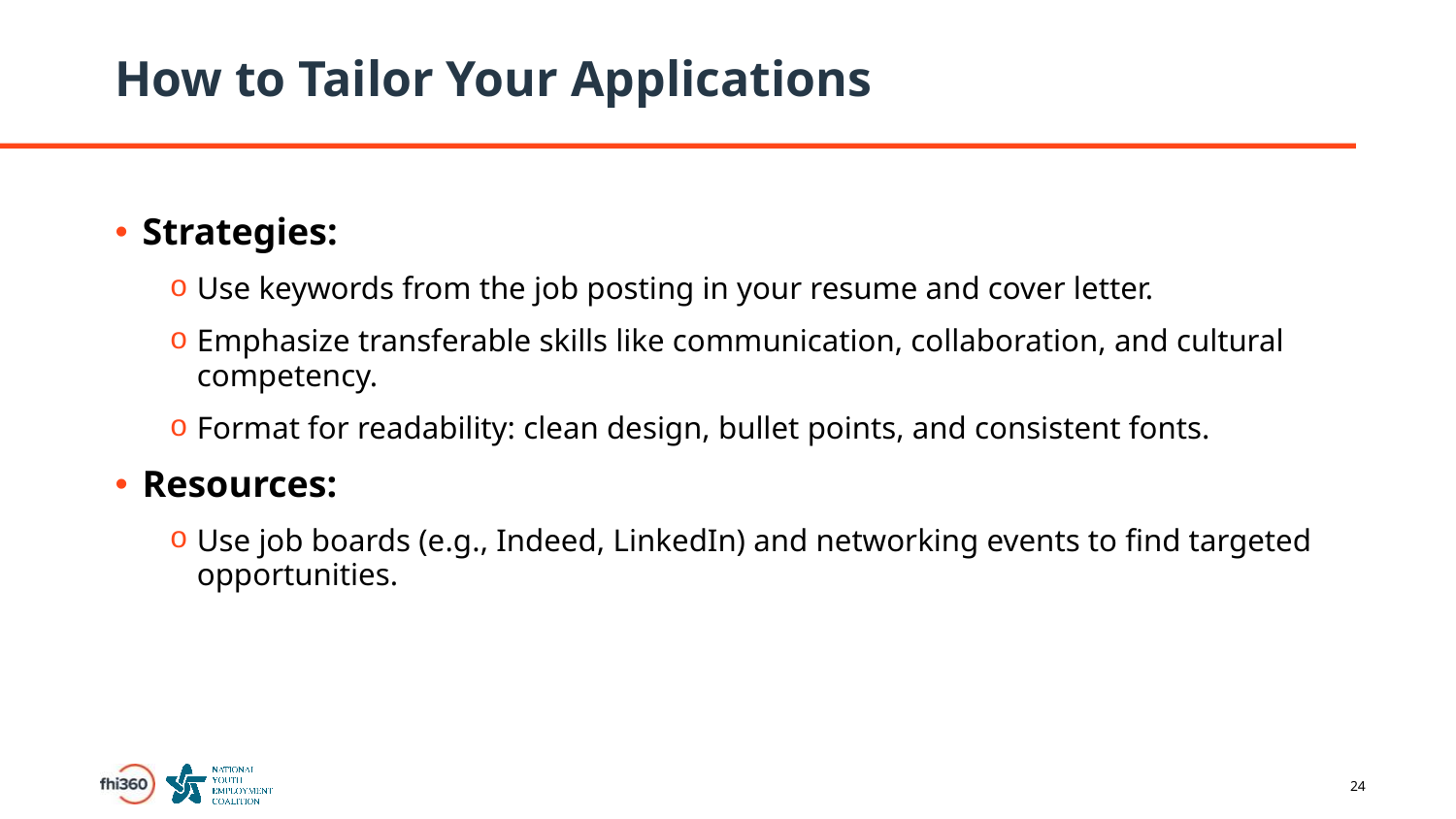

# How to Tailor Your Applications
Strategies:
Use keywords from the job posting in your resume and cover letter.
Emphasize transferable skills like communication, collaboration, and cultural competency.
Format for readability: clean design, bullet points, and consistent fonts.
Resources:
Use job boards (e.g., Indeed, LinkedIn) and networking events to find targeted opportunities.